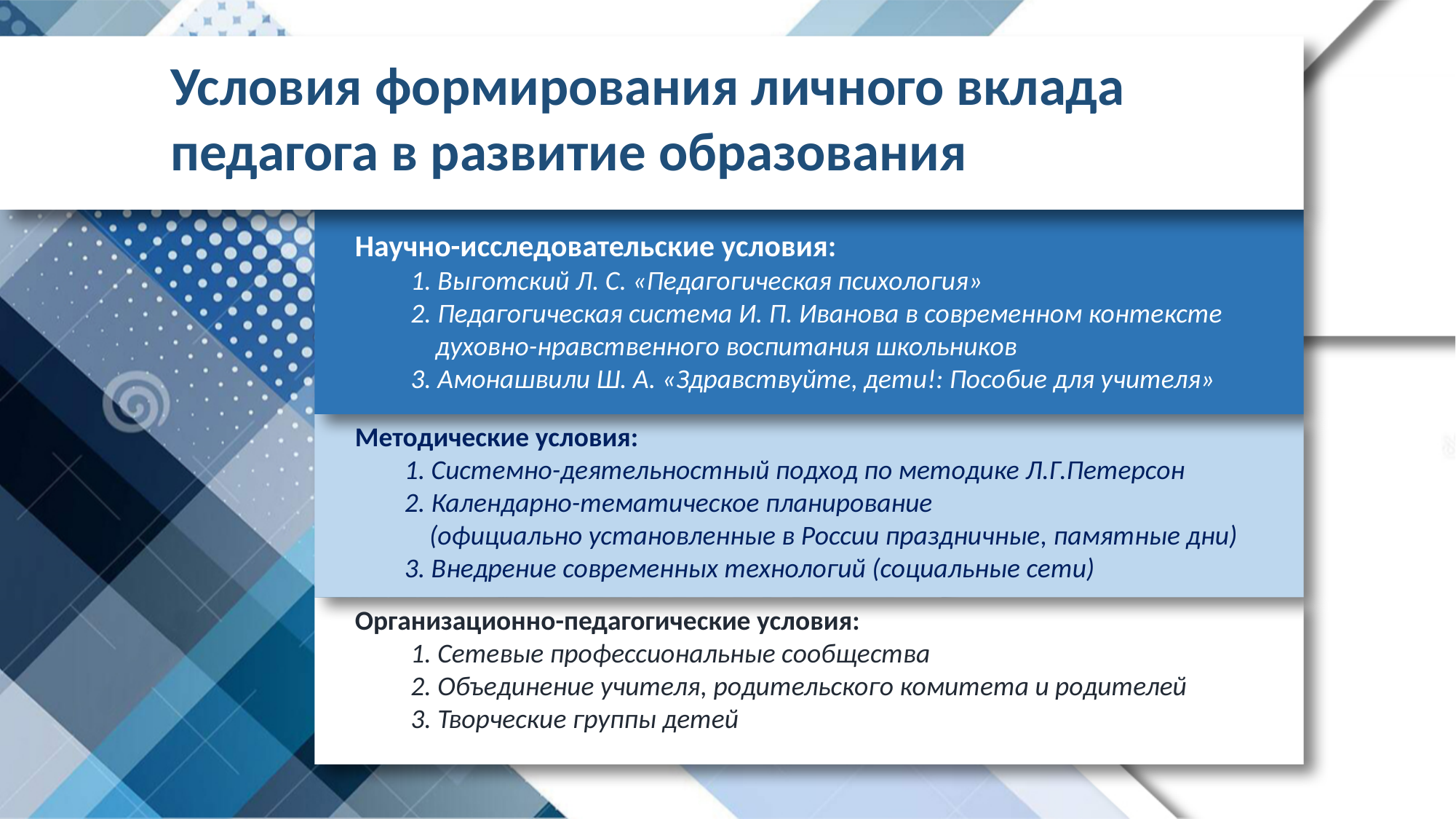

Условия формирования личного вклада
педагога в развитие образования

Научно-исследовательские условия:
         1. Выготский Л. С. «Педагогическая психология»
         2. Педагогическая система И. П. Иванова в современном контексте
             духовно-нравственного воспитания школьников
         3. Амонашвили Ш. А. «Здравствуйте, дети!: Пособие для учителя»

Методические условия:
        1. Системно-деятельностный подход по методике Л.Г.Петерсон
        2. Календарно-тематическое планирование
            (официально установленные в России праздничные, памятные дни)
        3. Внедрение современных технологий (социальные сети)

Организационно-педагогические условия:
         1. Сетевые профессиональные сообщества
         2. Объединение учителя, родительского комитета и родителей
         3. Творческие группы детей